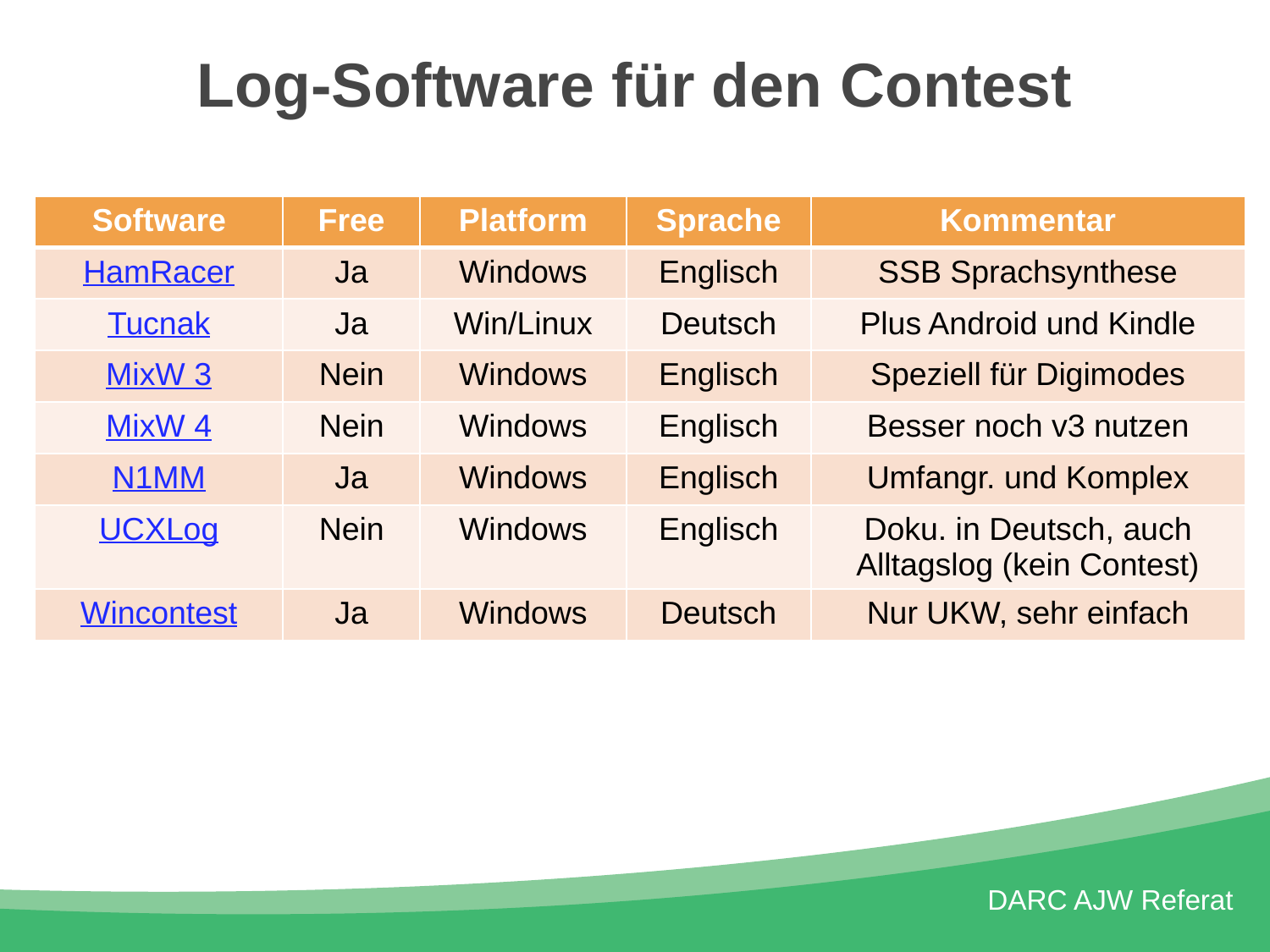

# Log-Software für den Contest
| Software | Free | Platform | Sprache | Kommentar |
| --- | --- | --- | --- | --- |
| HamRacer | Ja | Windows | Englisch | SSB Sprachsynthese |
| Tucnak | Ja | Win/Linux | Deutsch | Plus Android und Kindle |
| MixW 3 | Nein | Windows | Englisch | Speziell für Digimodes |
| MixW 4 | Nein | Windows | Englisch | Besser noch v3 nutzen |
| N1MM | Ja | Windows | Englisch | Umfangr. und Komplex |
| UCXLog | Nein | Windows | Englisch | Doku. in Deutsch, auch Alltagslog (kein Contest) |
| Wincontest | Ja | Windows | Deutsch | Nur UKW, sehr einfach |